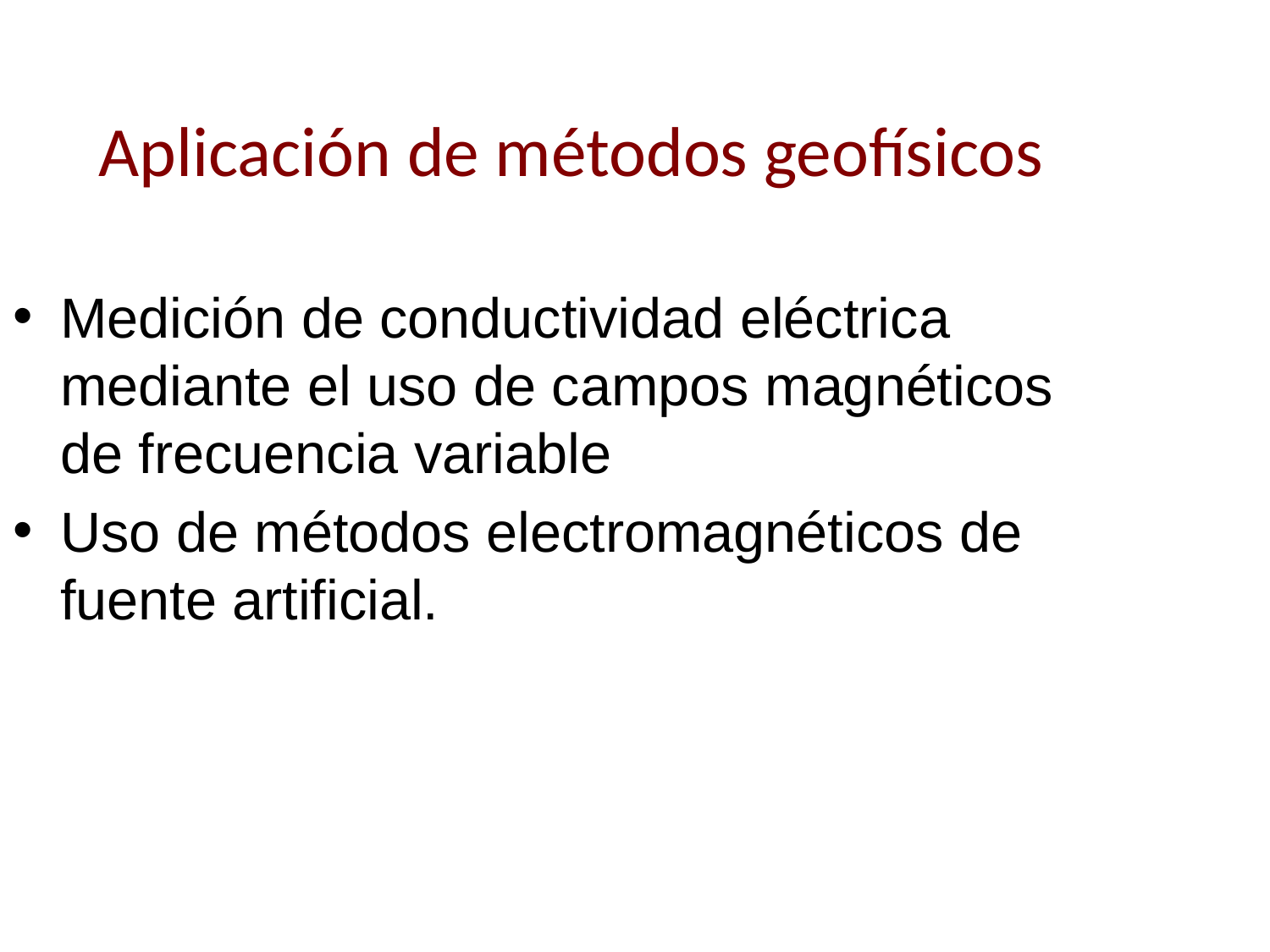

Aplicación de métodos geofísicos
Medición de conductividad eléctrica  mediante el uso de campos magnéticos  de frecuencia variable
Uso de métodos electromagnéticos de fuente artificial.